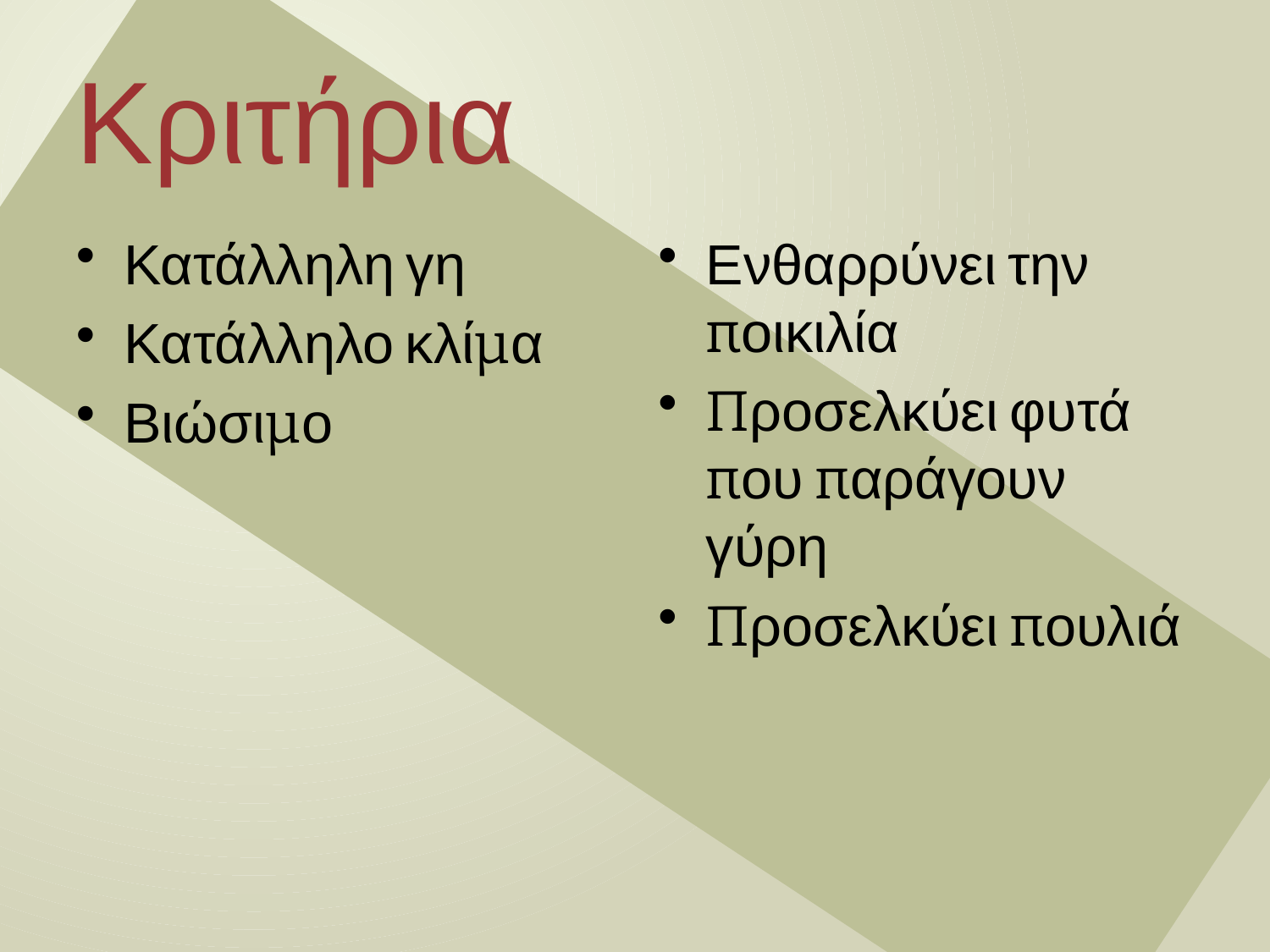

# Κριτήρια
Κατάλληλη γη
Κατάλληλο κλίμα
Βιώσιμο
Ενθαρρύνει την ποικιλία
Προσελκύει φυτά που παράγουν γύρη
Προσελκύει πουλιά